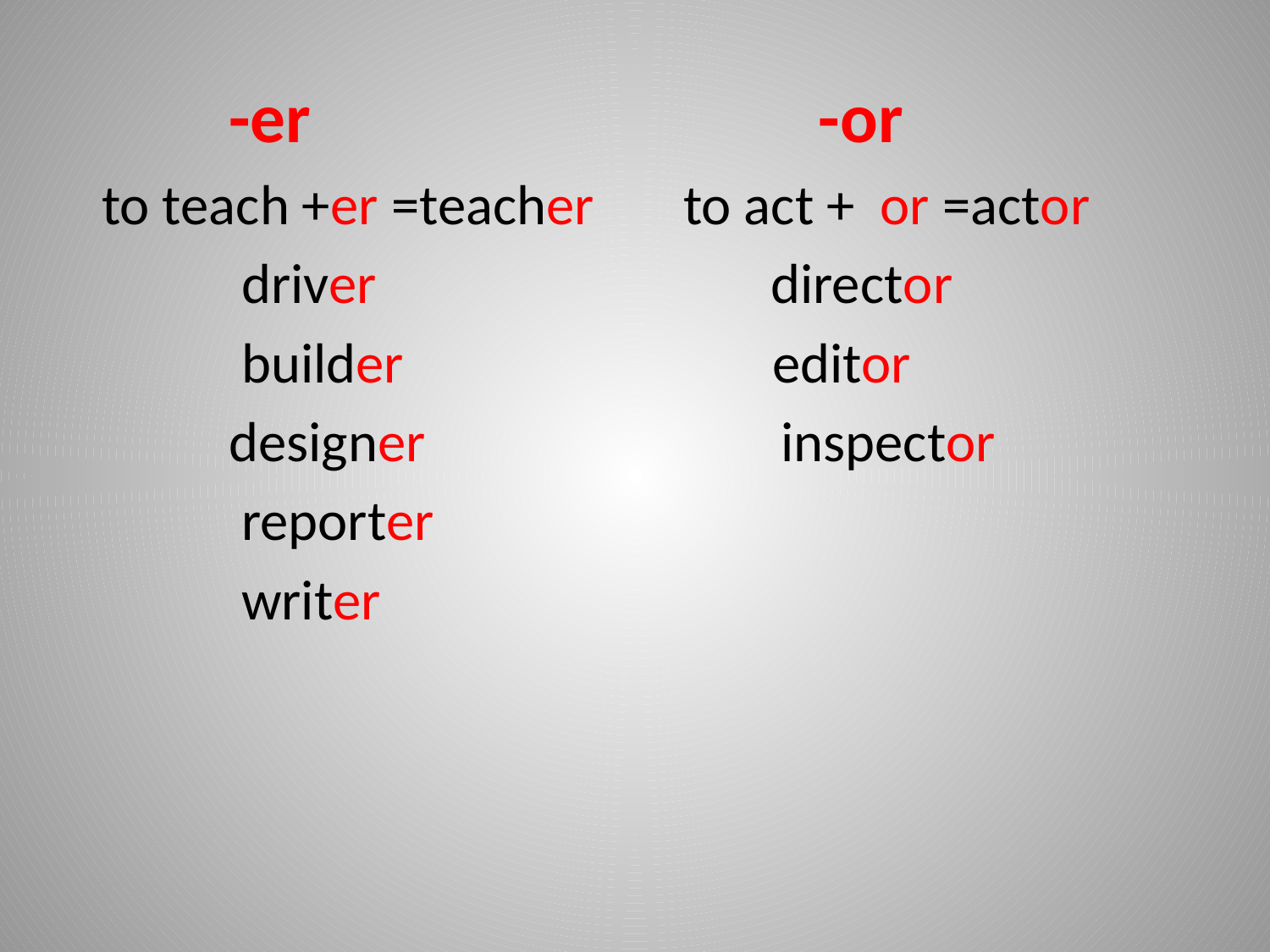

-er                                -or
  to teach +er =teacher       to act +  or =actor
             driver                               director
             builder                             editor
            designer                            inspector
             reporter
             writer